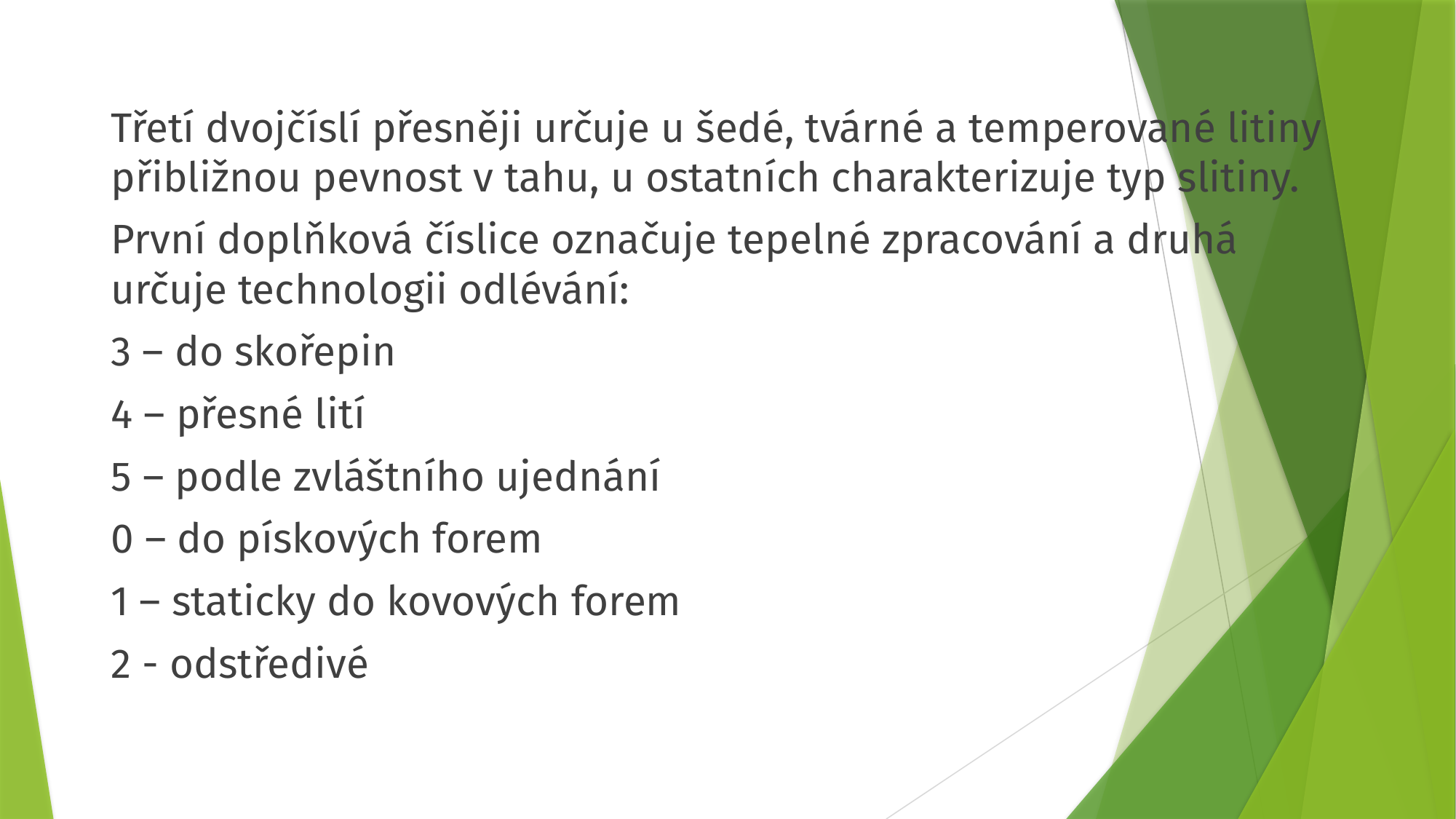

#
Třetí dvojčíslí přesněji určuje u šedé, tvárné a temperované litiny přibližnou pevnost v tahu, u ostatních charakterizuje typ slitiny.
První doplňková číslice označuje tepelné zpracování a druhá určuje technologii odlévání:
3 – do skořepin
4 – přesné lití
5 – podle zvláštního ujednání
0 – do pískových forem
1 – staticky do kovových forem
2 - odstředivé